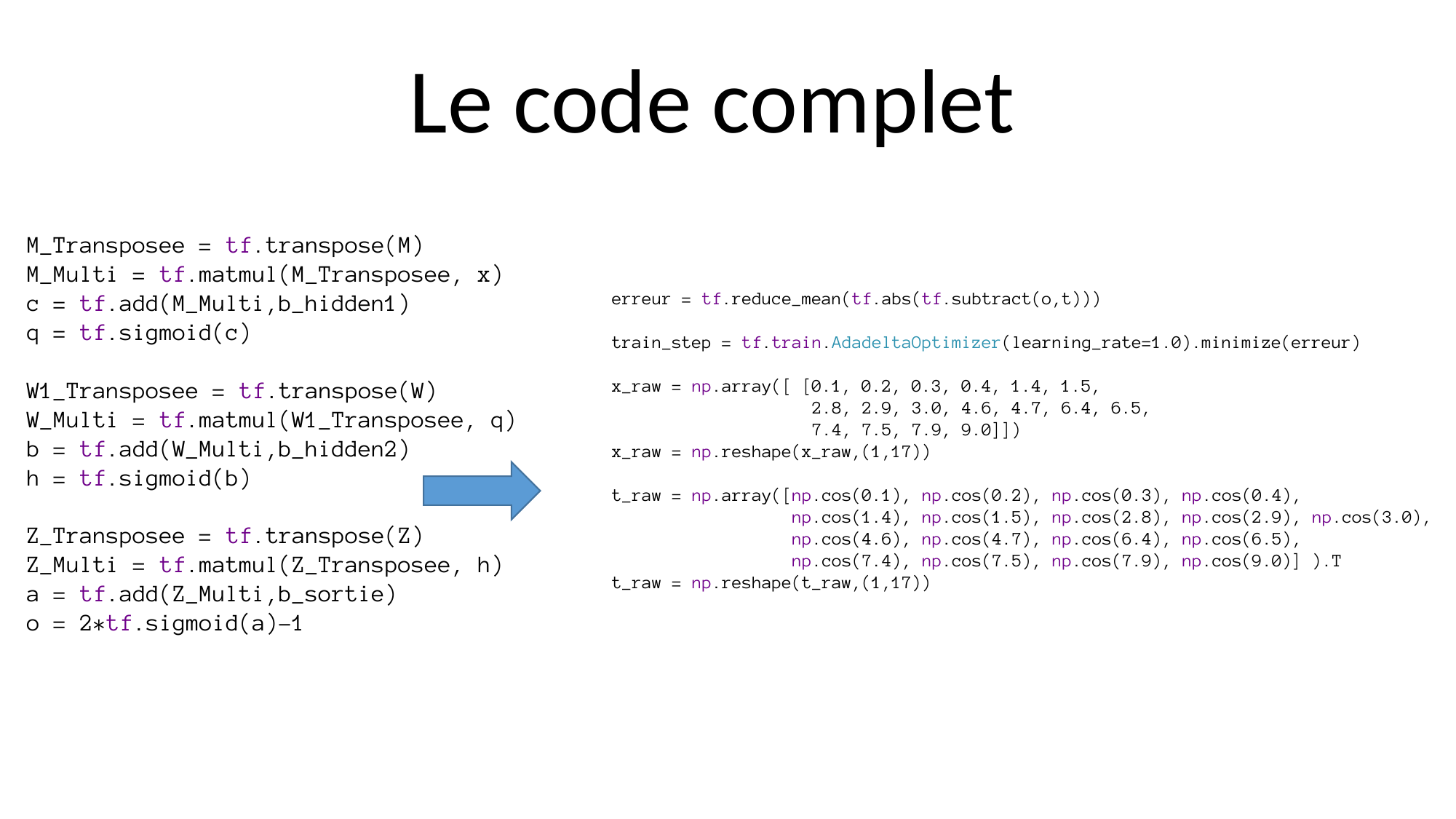

Le code complet
M_Transposee = tf.transpose(M)
M_Multi = tf.matmul(M_Transposee, x)
c = tf.add(M_Multi,b_hidden1)
q = tf.sigmoid(c)

W1_Transposee = tf.transpose(W)
W_Multi = tf.matmul(W1_Transposee, q)
b = tf.add(W_Multi,b_hidden2)
h = tf.sigmoid(b)

Z_Transposee = tf.transpose(Z)
Z_Multi = tf.matmul(Z_Transposee, h)
a = tf.add(Z_Multi,b_sortie)
o = 2*tf.sigmoid(a)-1
erreur = tf.reduce_mean(tf.abs(tf.subtract(o,t)))

train_step = tf.train.AdadeltaOptimizer(learning_rate=1.0).minimize(erreur)

x_raw = np.array([ [0.1, 0.2, 0.3, 0.4, 1.4, 1.5,
                    2.8, 2.9, 3.0, 4.6, 4.7, 6.4, 6.5,
                    7.4, 7.5, 7.9, 9.0]])
x_raw = np.reshape(x_raw,(1,17))

t_raw = np.array([np.cos(0.1), np.cos(0.2), np.cos(0.3), np.cos(0.4),
                  np.cos(1.4), np.cos(1.5), np.cos(2.8), np.cos(2.9), np.cos(3.0),
                  np.cos(4.6), np.cos(4.7), np.cos(6.4), np.cos(6.5),
                  np.cos(7.4), np.cos(7.5), np.cos(7.9), np.cos(9.0)] ).T
t_raw = np.reshape(t_raw,(1,17))